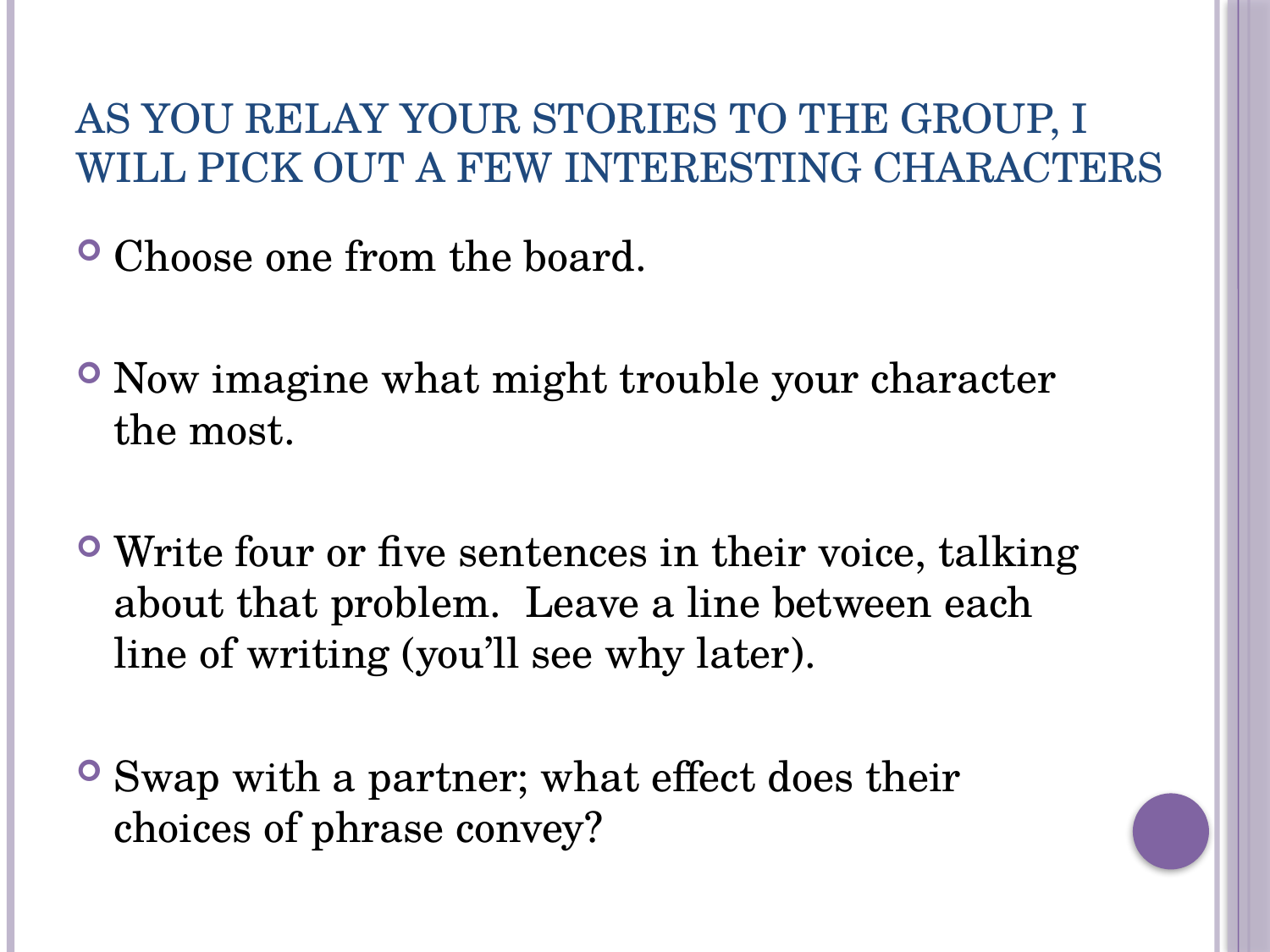

# As you relay your stories to the group, I will pick out a few interesting characters
Choose one from the board.

Now imagine what might trouble your character the most.

Write four or five sentences in their voice, talking about that problem.  Leave a line between each line of writing (you’ll see why later).

Swap with a partner; what effect does their choices of phrase convey?